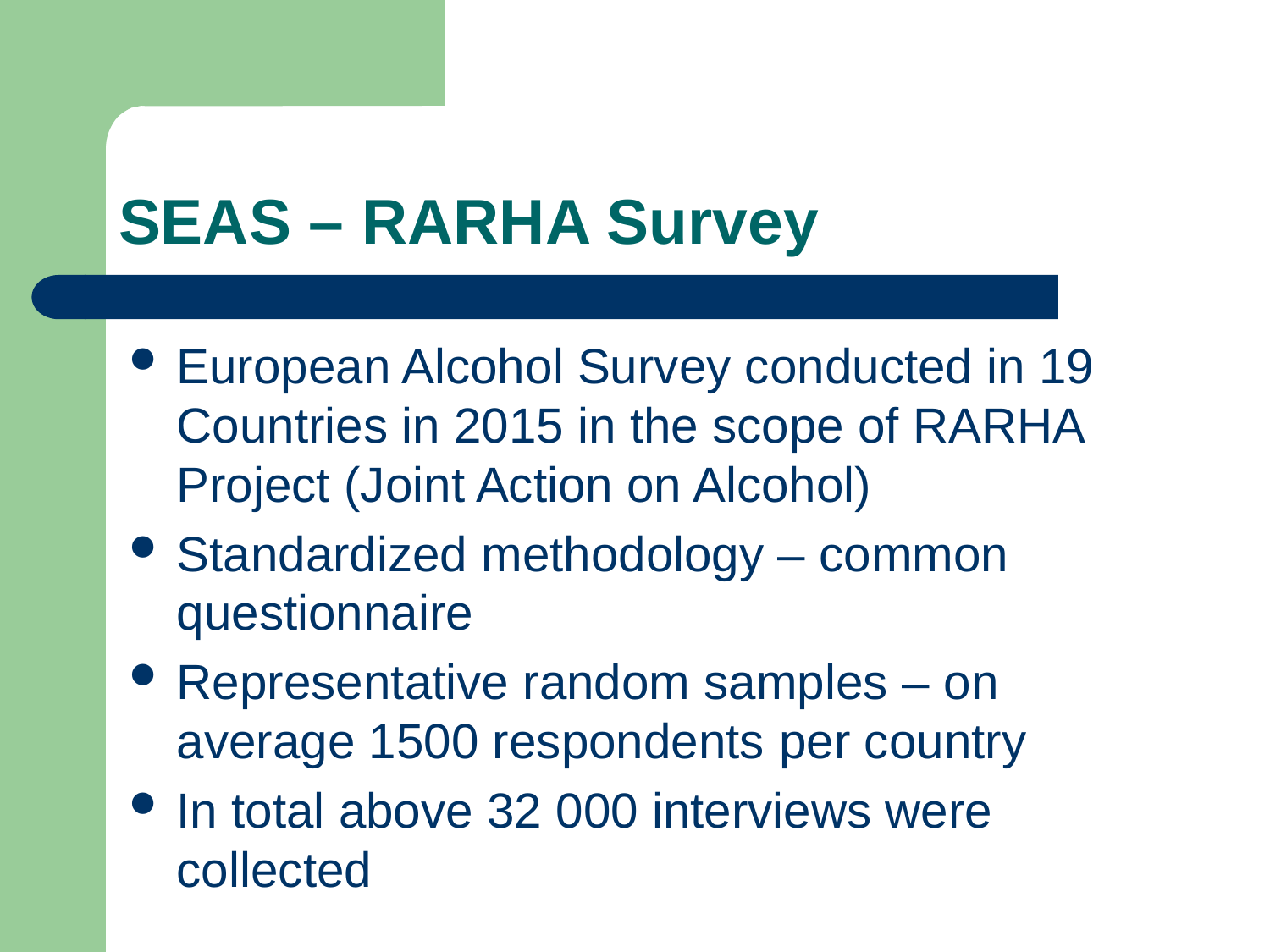

# SEAS – RARHA Survey
European Alcohol Survey conducted in 19 Countries in 2015 in the scope of RARHA Project (Joint Action on Alcohol)
Standardized methodology – common questionnaire
Representative random samples – on average 1500 respondents per country
In total above 32 000 interviews were collected